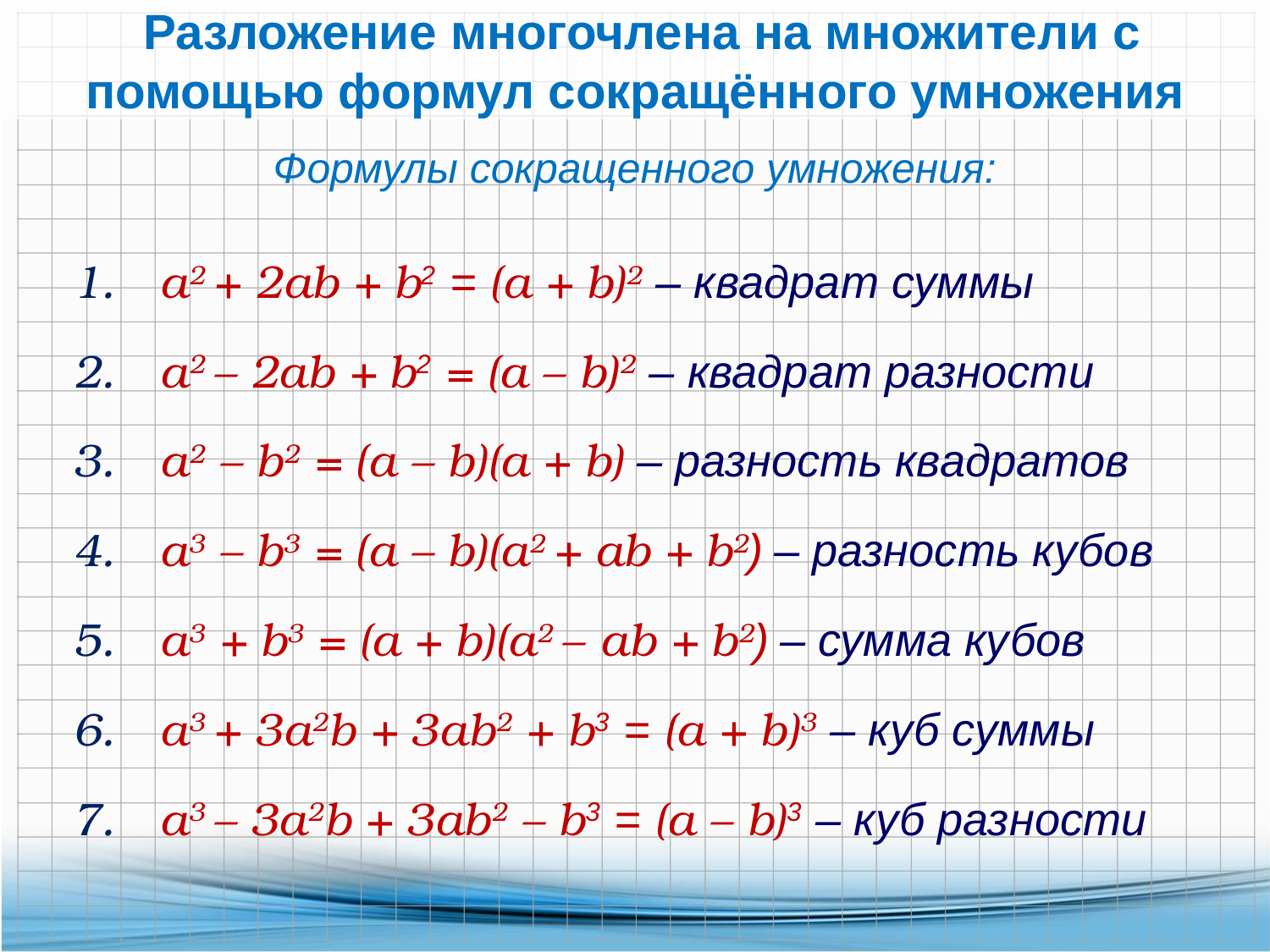

Разложение многочлена на множители с помощью формул сокращённого умножения
Формулы сокращенного умножения:
a2 + 2ab + b2 = (a + b)2 – квадрат суммы
a2 – 2ab + b2 = (a – b)2 – квадрат разности
a2 – b2 = (a – b)(a + b) – разность квадратов
a3 – b3 = (a – b)(a2 + ab + b2) – разность кубов
a3 + b3 = (a + b)(a2 – ab + b2) – сумма кубов
a3 + 3a2b + 3ab2 + b3 = (a + b)3 – куб суммы
a3 – 3a2b + 3ab2 – b3 = (a – b)3 – куб разности